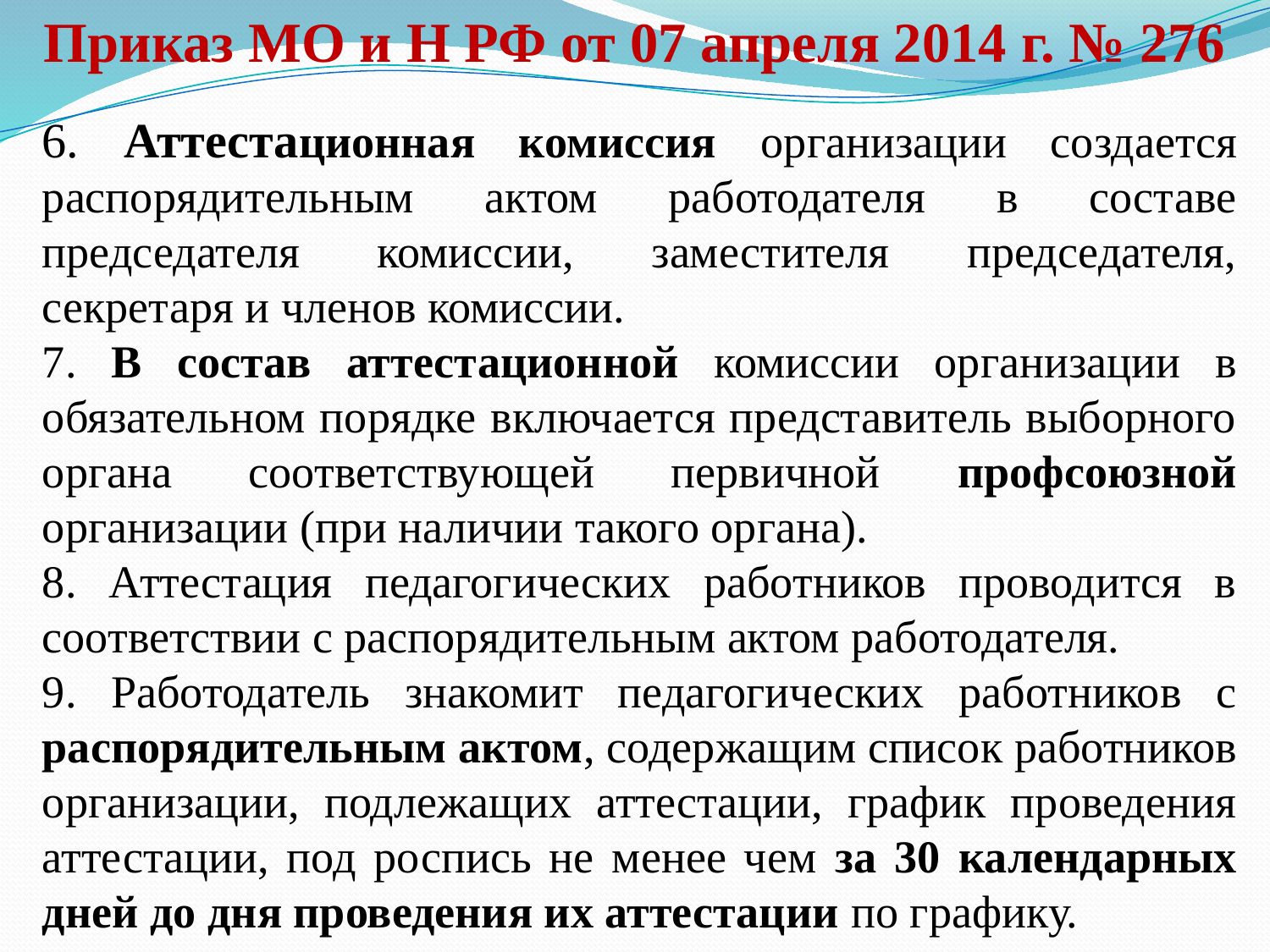

Приказ МО и Н РФ от 07 апреля 2014 г. № 276
6. Аттестационная комиссия организации создается распорядительным актом работодателя в составе председателя комиссии, заместителя председателя, секретаря и членов комиссии.
7. В состав аттестационной комиссии организации в обязательном порядке включается представитель выборного органа соответствующей первичной профсоюзной организации (при наличии такого органа).
8. Аттестация педагогических работников проводится в соответствии с распорядительным актом работодателя.
9. Работодатель знакомит педагогических работников с распорядительным актом, содержащим список работников организации, подлежащих аттестации, график проведения аттестации, под роспись не менее чем за 30 календарных дней до дня проведения их аттестации по графику.